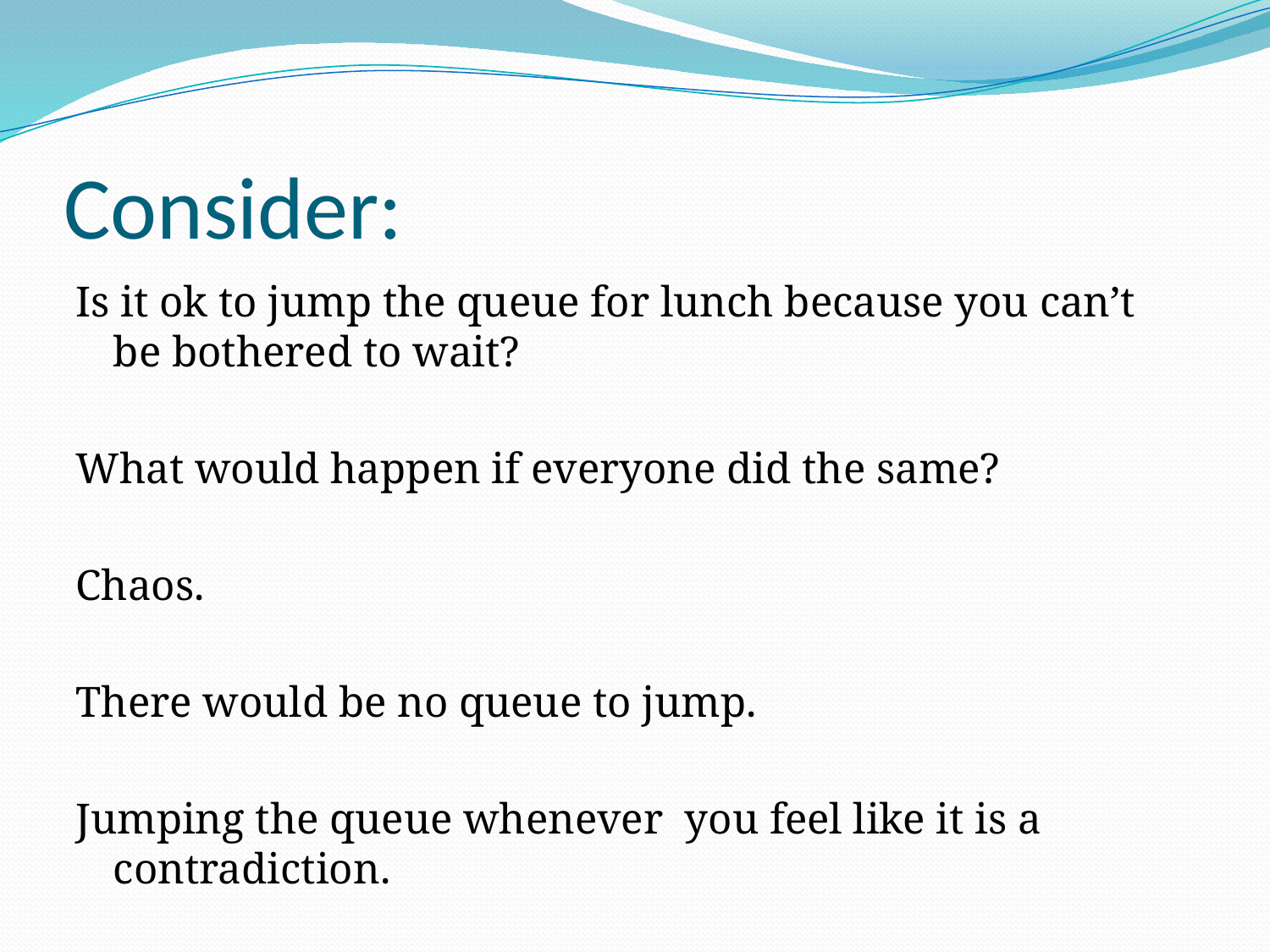

# Consider:
Is it ok to jump the queue for lunch because you can’t be bothered to wait?

What would happen if everyone did the same?

Chaos.

There would be no queue to jump.

Jumping the queue whenever  you feel like it is a contradiction.